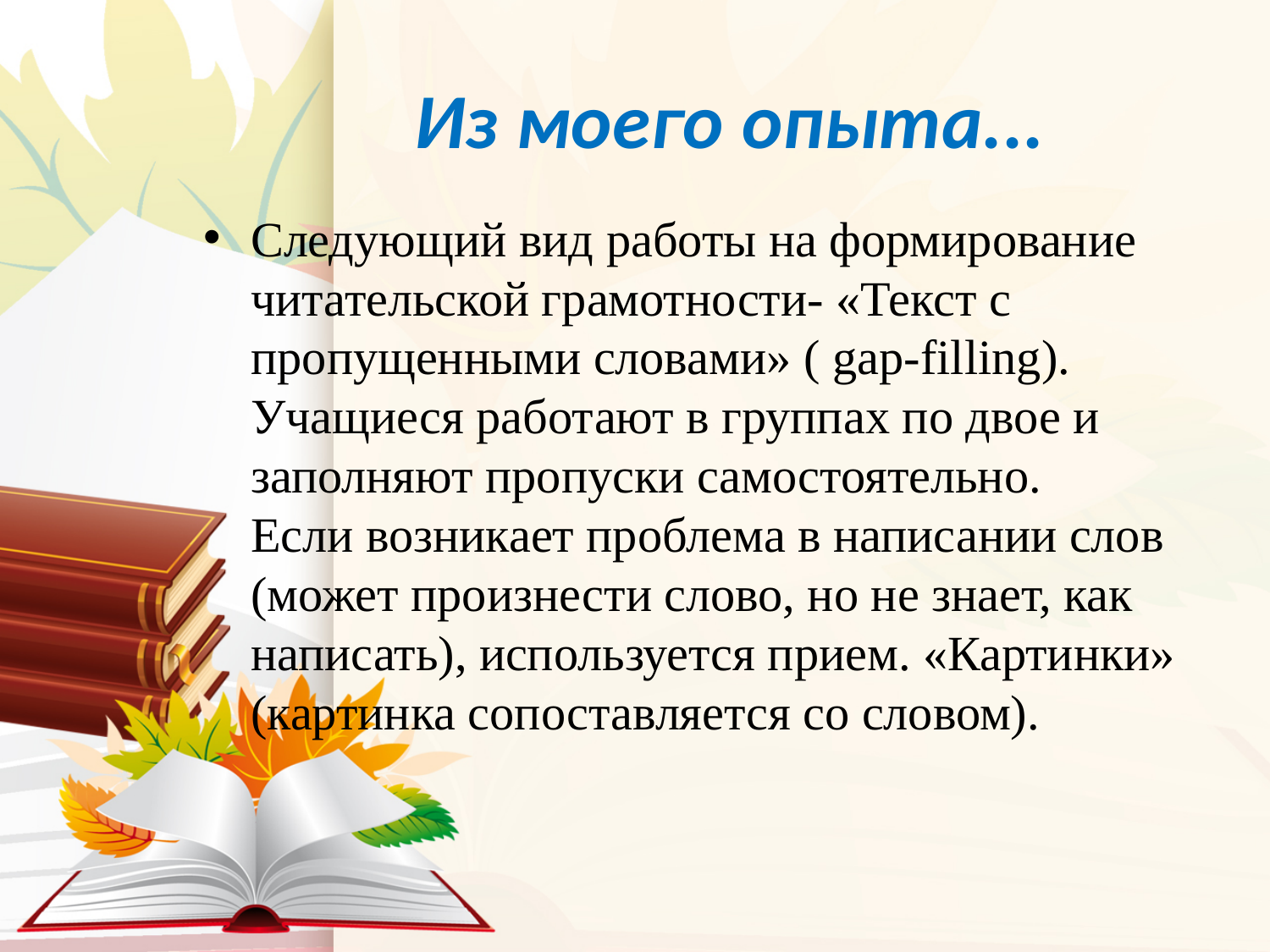

# Из моего опыта...
Следующий вид работы на формирование читательской грамотности- «Текст с пропущенными словами» ( gap-filling). 	Учащиеся работают в группах по двое и заполняют пропуски самостоятельно. 	Если возникает проблема в написании слов (может произнести слово, но не знает, как  написать), используется прием. «Картинки» (картинка сопоставляется со словом).